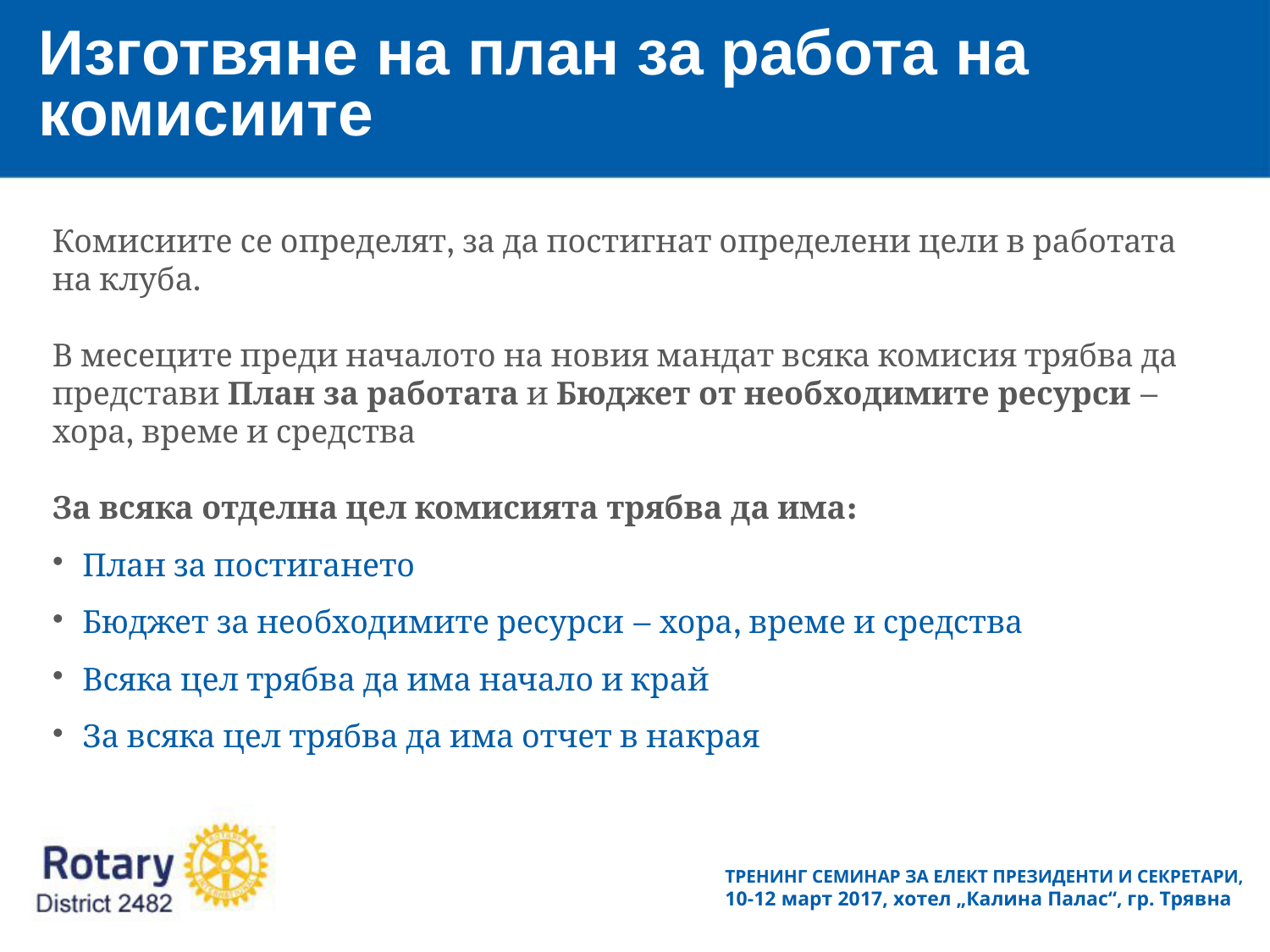

Изготвяне на план за работа на комисиите
Комисиите се определят, за да постигнат определени цели в работата на клуба.

В месеците преди началото на новия мандат всяка комисия трябва да представи План за работата и Бюджет от необходимите ресурси – хора, време и средства

За всяка отделна цел комисията трябва да има:
План за постигането
Бюджет за необходимите ресурси – хора, време и средства
Всяка цел трябва да има начало и край
За всяка цел трябва да има отчет в накрая